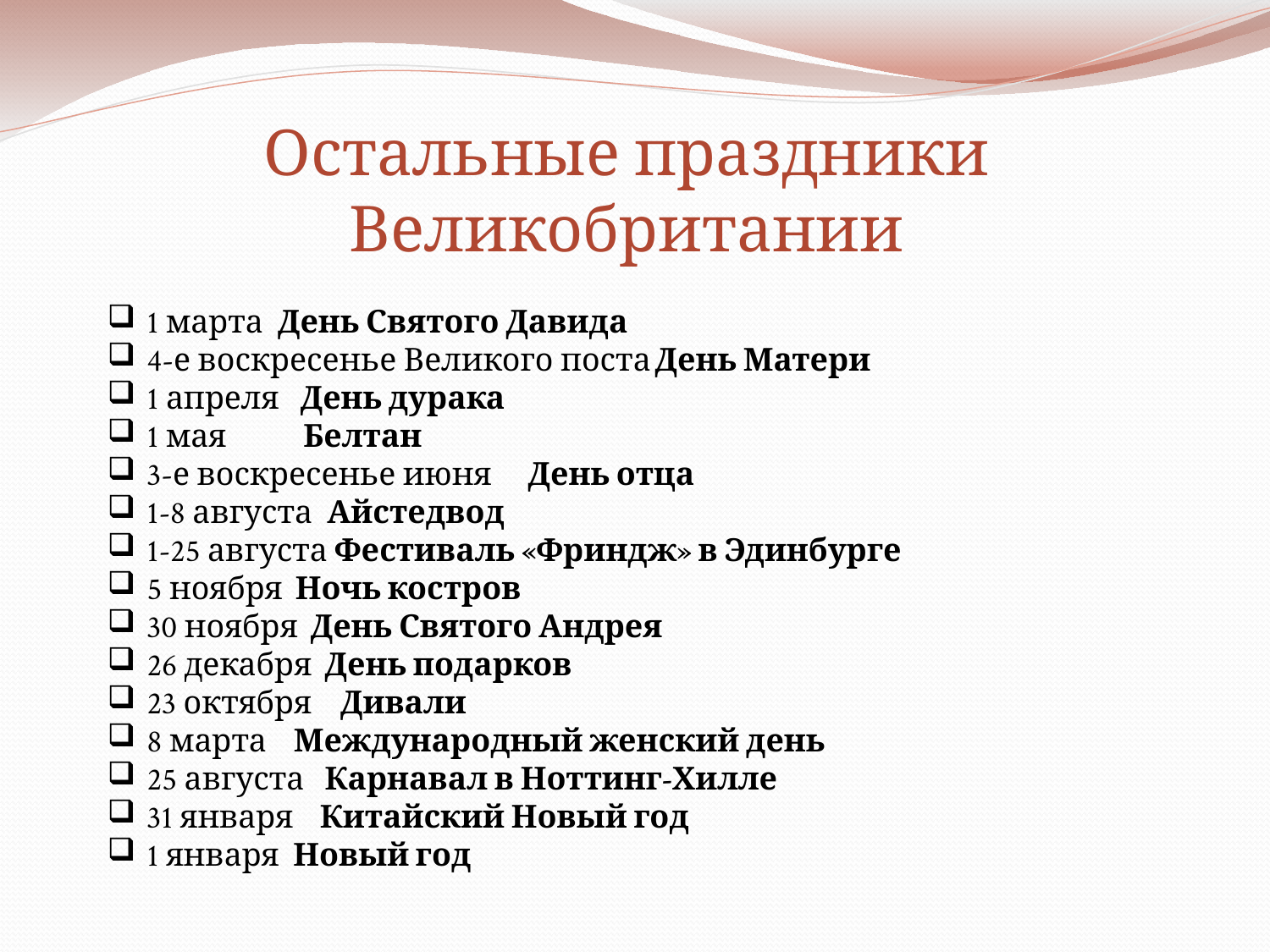

# Остальные праздники Великобритании
1 марта  День Святого Давида
4-е воскресенье Великого поста	День Матери
1 апреля   День дурака
1 мая	    Белтан
3-е воскресенье июня	День отца
1-8 августа  Айстедвод
1-25 августа Фестиваль «Фриндж» в Эдинбурге
5 ноября  Ночь костров
30 ноября  День Святого Андрея
26 декабря  День подарков
23 октября    Дивали
8 марта    Международный женский день
25 августа   Карнавал в Ноттинг-Хилле
31 января    Китайский Новый год
1 января  Новый год